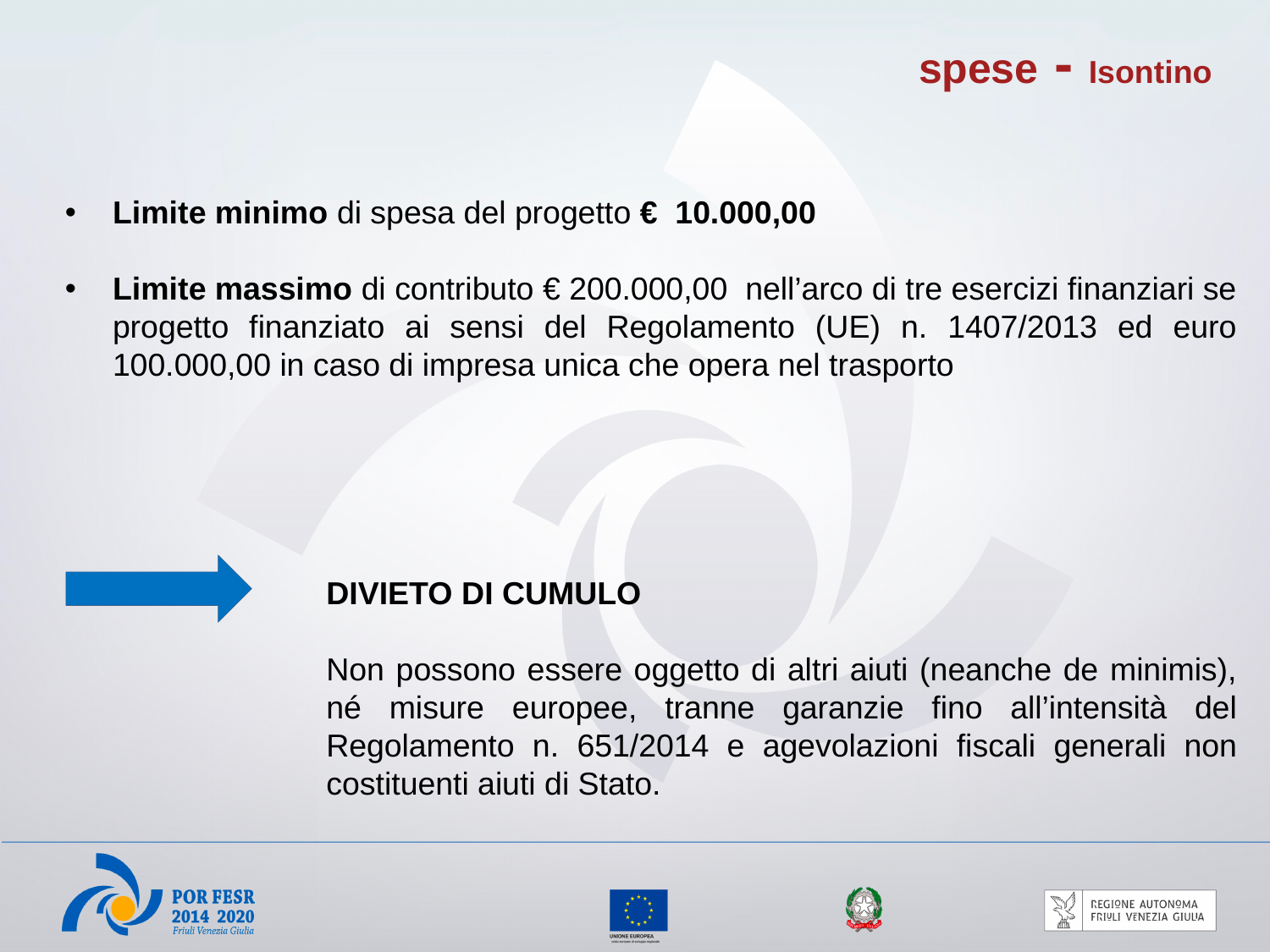

spese - Isontino
Limite minimo di spesa del progetto €  10.000,00

Limite massimo di contributo € 200.000,00  nell’arco di tre esercizi finanziari se progetto finanziato ai sensi del Regolamento (UE) n. 1407/2013 ed euro 100.000,00 in caso di impresa unica che opera nel trasporto

DIVIETO DI CUMULO

Non possono essere oggetto di altri aiuti (neanche de minimis), né misure europee, tranne garanzie fino all’intensità del Regolamento n. 651/2014 e agevolazioni fiscali generali non costituenti aiuti di Stato.